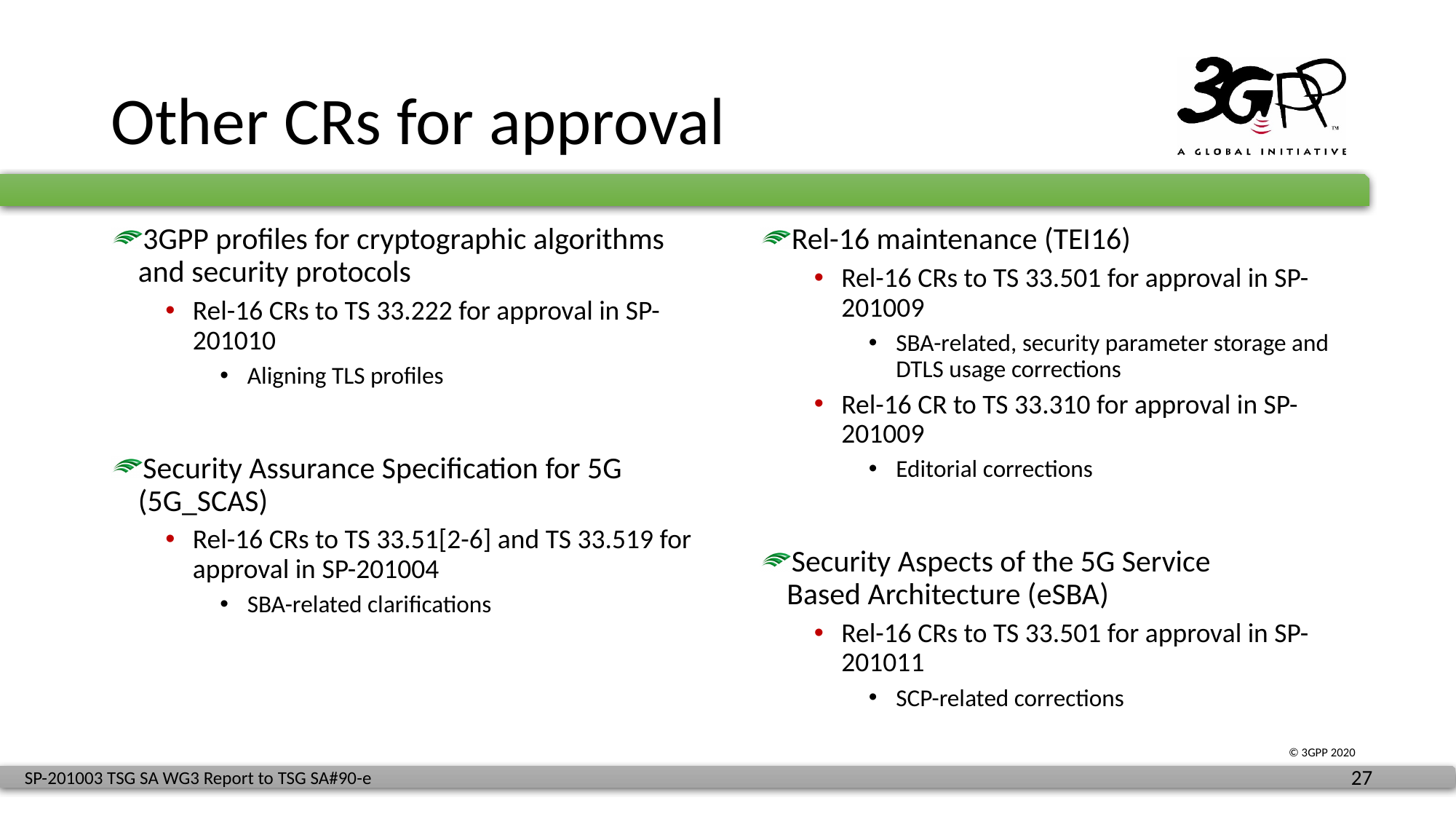

# Other CRs for approval
3GPP profiles for cryptographic algorithms and security protocols
Rel-16 CRs to TS 33.222 for approval in SP-201010
Aligning TLS profiles

Security Assurance Specification for 5G (5G_SCAS)
Rel-16 CRs to TS 33.51[2-6] and TS 33.519 for approval in SP-201004
SBA-related clarifications

Rel-16 maintenance (TEI16)
Rel-16 CRs to TS 33.501 for approval in SP-201009
SBA-related, security parameter storage and DTLS usage corrections
Rel-16 CR to TS 33.310 for approval in SP-201009
Editorial corrections

Security Aspects of the 5G Service
Based Architecture (eSBA)
Rel-16 CRs to TS 33.501 for approval in SP-201011
SCP-related corrections